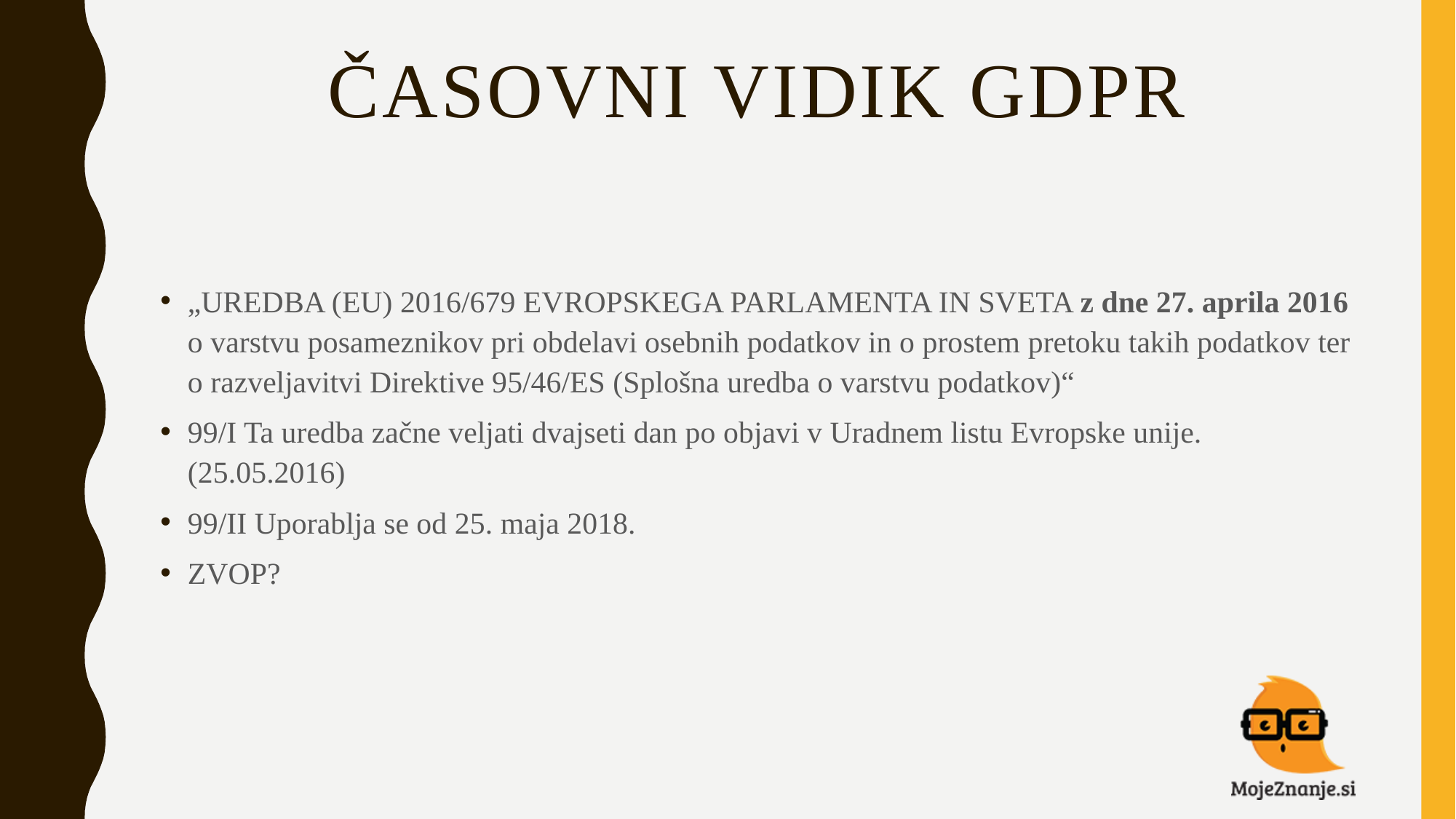

# ČASOVNI VIDIK GDPR
„UREDBA (EU) 2016/679 EVROPSKEGA PARLAMENTA IN SVETA z dne 27. aprila 2016 o varstvu posameznikov pri obdelavi osebnih podatkov in o prostem pretoku takih podatkov ter o razveljavitvi Direktive 95/46/ES (Splošna uredba o varstvu podatkov)“
99/I Ta uredba začne veljati dvajseti dan po objavi v Uradnem listu Evropske unije. (25.05.2016)
99/II Uporablja se od 25. maja 2018.
ZVOP?